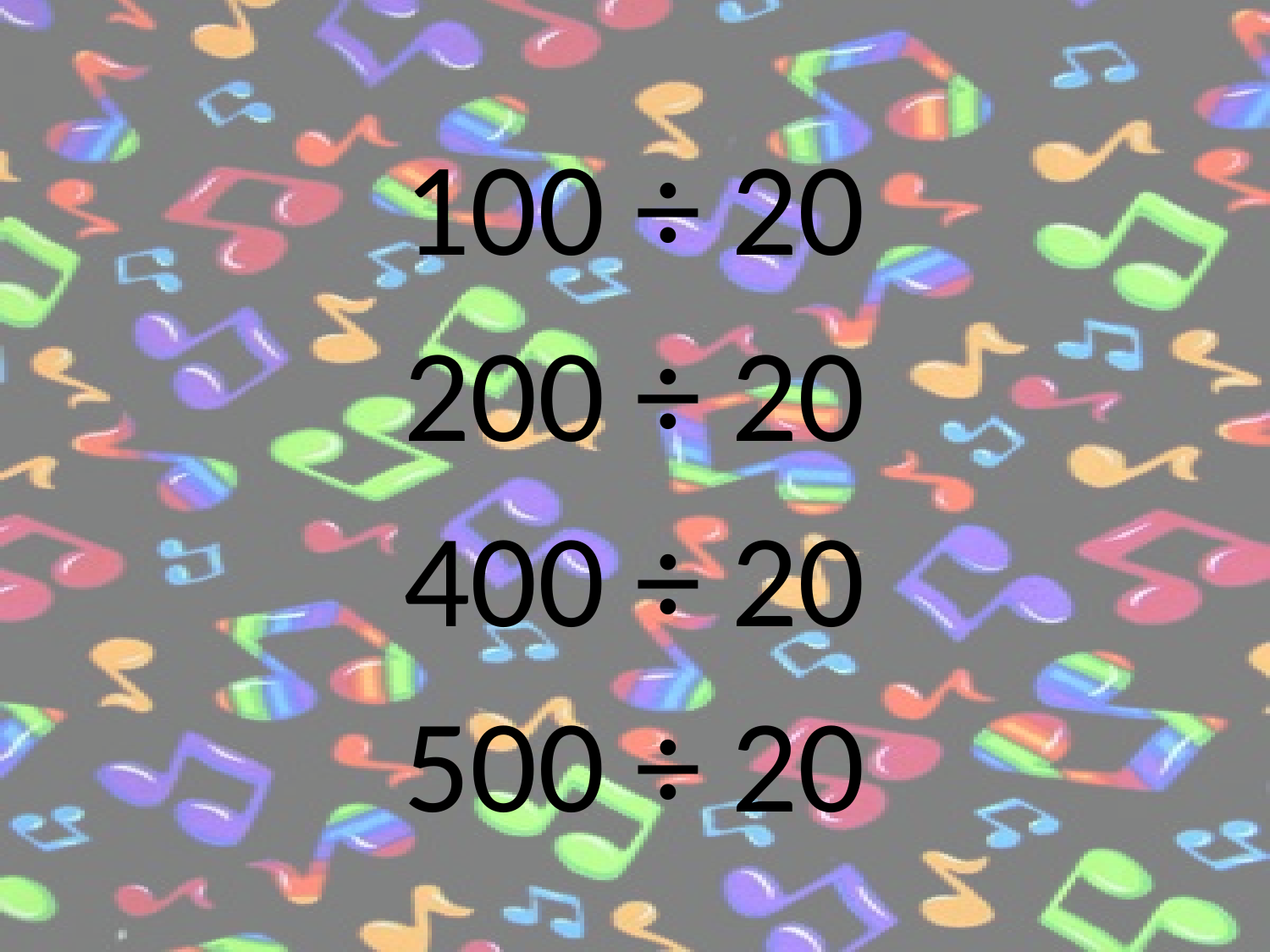

100 ÷ 20
200 ÷ 20
400 ÷ 20
500 ÷ 20